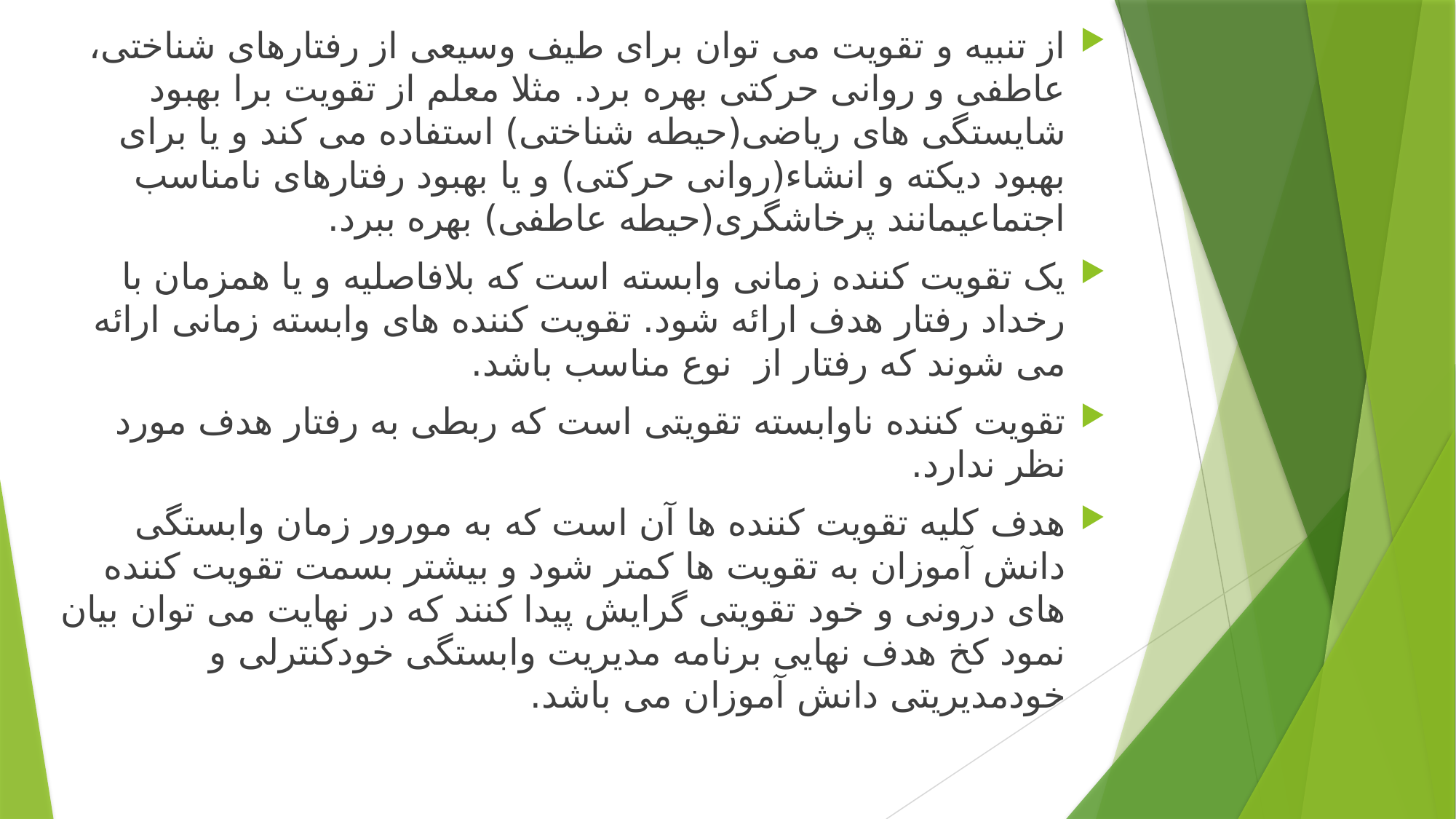

از تنبیه و تقویت می توان برای طیف وسیعی از رفتارهای شناختی، عاطفی و روانی حرکتی بهره برد. مثلا معلم از تقویت برا بهبود شایستگی های ریاضی(حیطه شناختی) استفاده می کند و یا برای بهبود دیکته و انشاء(روانی حرکتی) و یا بهبود رفتارهای نامناسب اجتماعیمانند پرخاشگری(حیطه عاطفی) بهره ببرد.
یک تقویت کننده زمانی وابسته است که بلافاصلیه و یا همزمان با رخداد رفتار هدف ارائه شود. تقویت کننده های وابسته زمانی ارائه می شوند که رفتار از  نوع مناسب باشد.
تقویت کننده ناوابسته تقویتی است که ربطی به رفتار هدف مورد نظر ندارد.
هدف کلیه تقویت کننده ها آن است که به مورور زمان وابستگی دانش آموزان به تقویت ها کمتر شود و بیشتر بسمت تقویت کننده های درونی و خود تقویتی گرایش پیدا کنند که در نهایت می توان بیان نمود کخ هدف نهایی برنامه مدیریت وابستگی خودکنترلی و خودمدیریتی دانش آموزان می باشد.